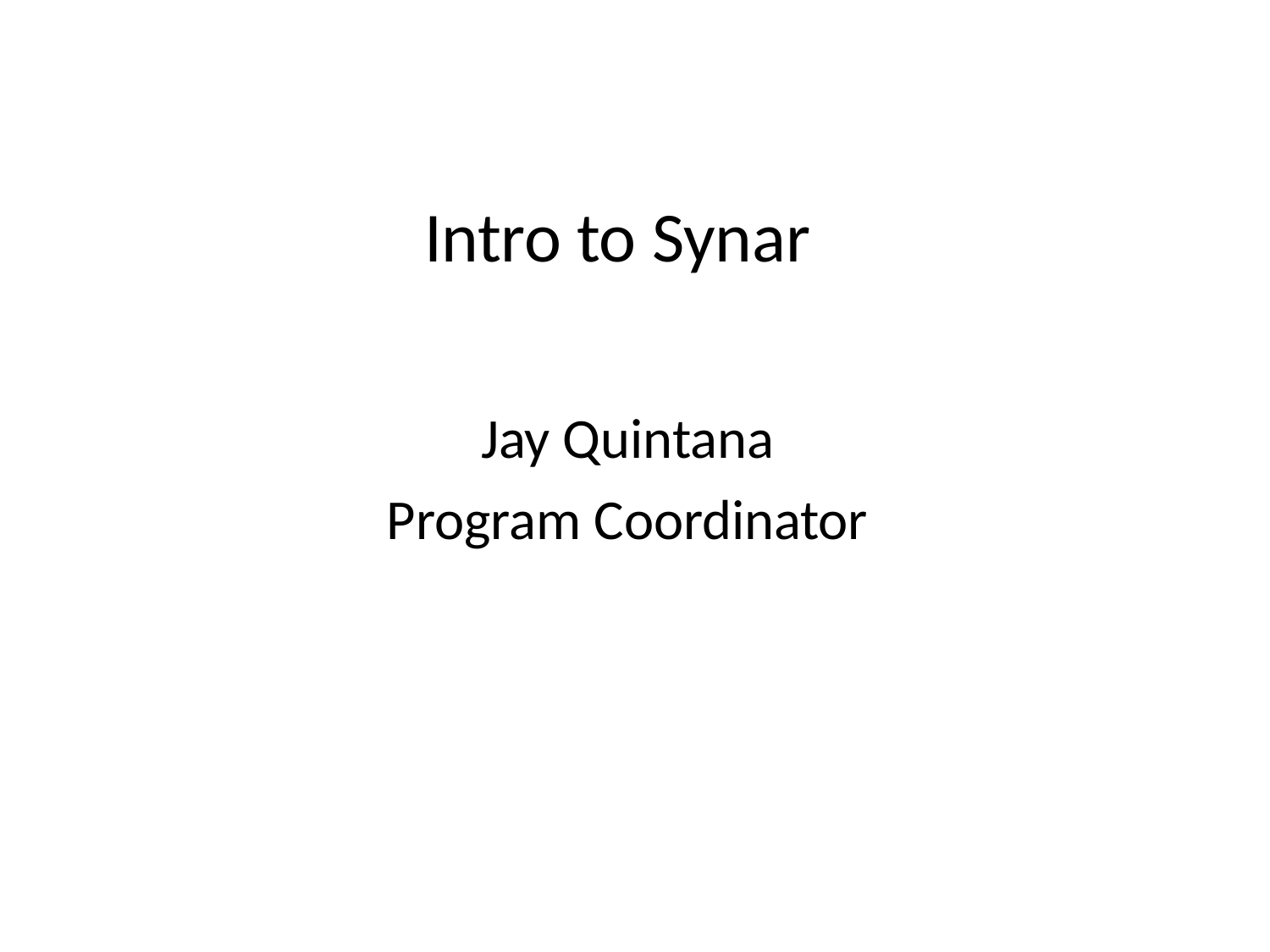

# Intro to Synar
Jay Quintana
Program Coordinator

1